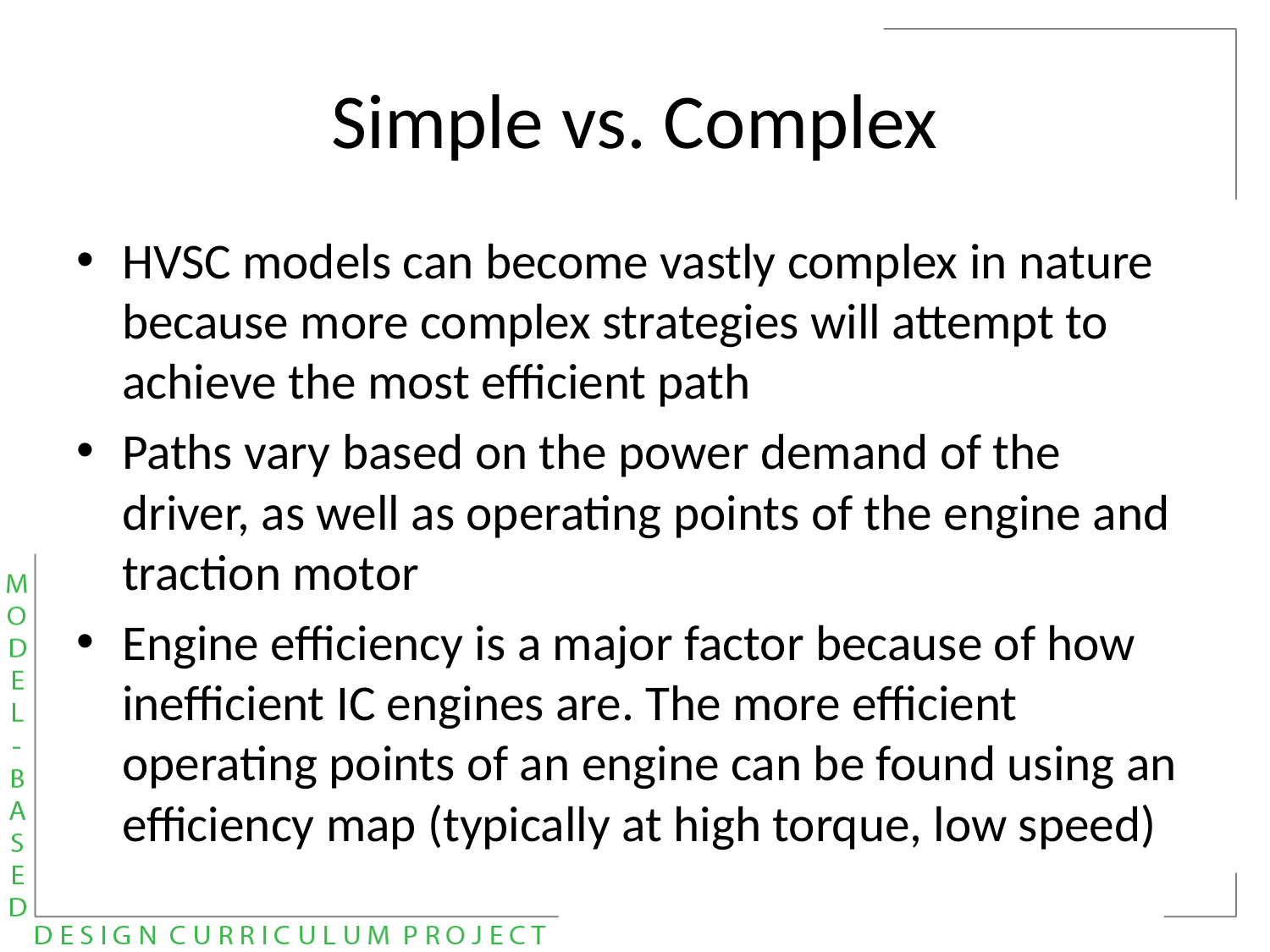

# Simple vs. Complex
HVSC models can become vastly complex in nature because more complex strategies will attempt to achieve the most efficient path
Paths vary based on the power demand of the driver, as well as operating points of the engine and traction motor
Engine efficiency is a major factor because of how inefficient IC engines are. The more efficient operating points of an engine can be found using an efficiency map (typically at high torque, low speed)